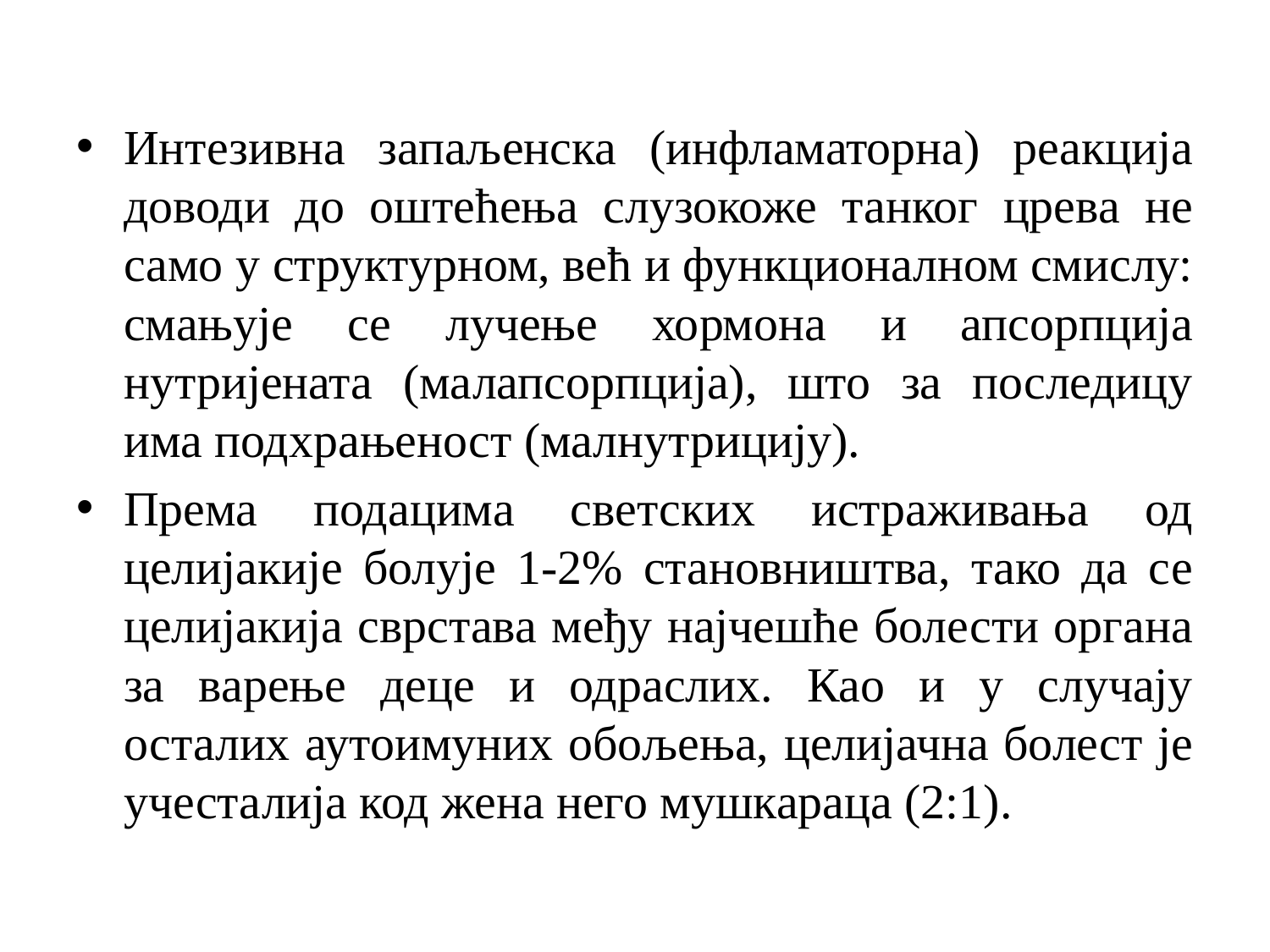

Интезивна запаљенска (инфламаторна) реакција доводи до оштећења слузокоже танког црева не само у структурном, већ и функционалном смислу: смањује се лучење хормона и апсорпција нутријената (малапсорпција), што за последицу има подхрањеност (малнутрицију).
Према подацима светских истраживања од целијакије болује 1-2% становништва, тако да се целијакија сврстава међу најчешће болести органа за варење деце и одраслих. Као и у случају осталих аутоимуних обољења, целијачна болест је учесталија код жена него мушкараца (2:1).